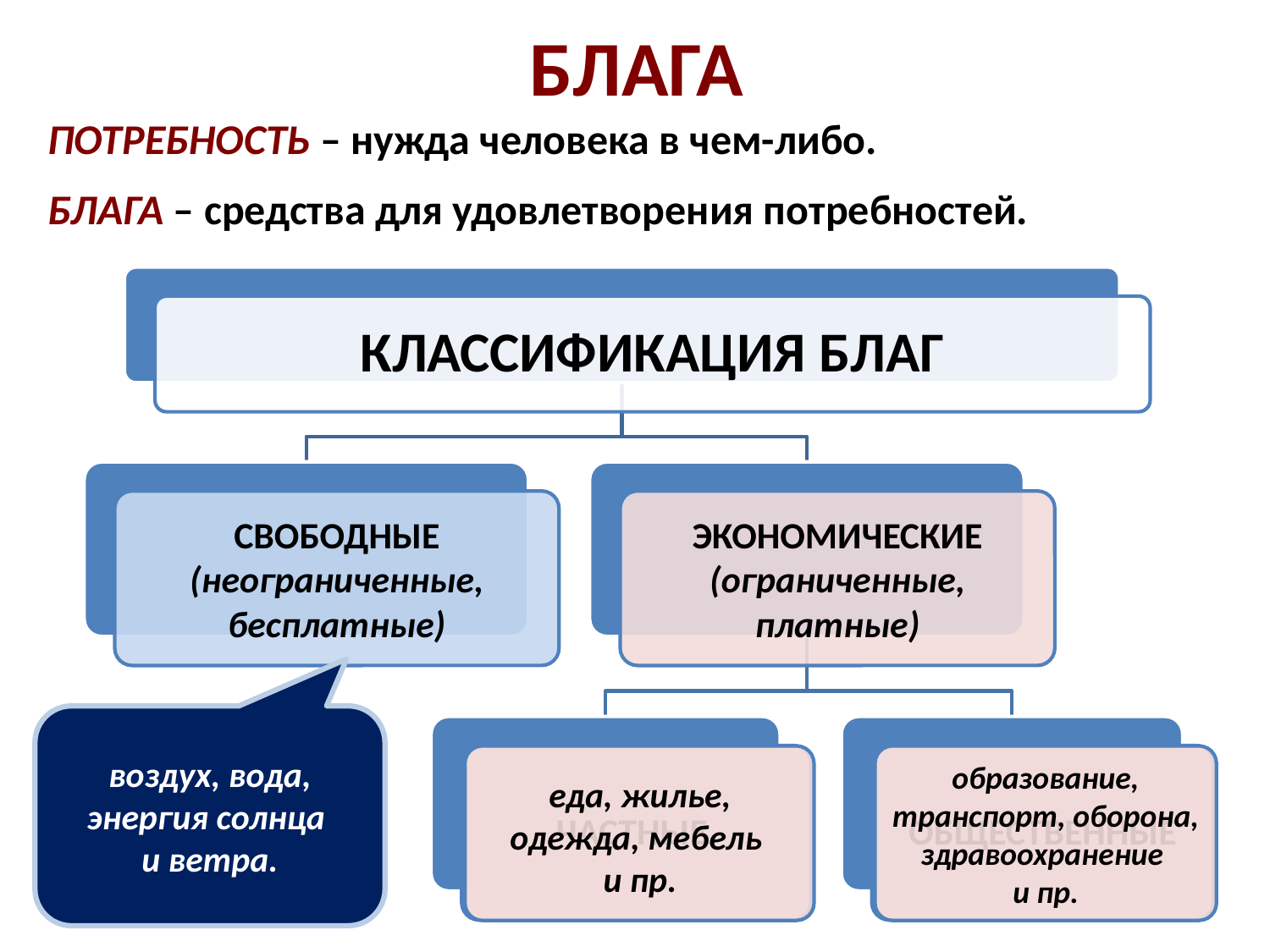

# БЛАГА
ПОТРЕБНОСТЬ – нужда человека в чем-либо.
БЛАГА – средства для удовлетворения потребностей.
КЛАССИФИКАЦИЯ БЛАГ
СВОБОДНЫЕ
(неограниченные, бесплатные)
ЭКОНОМИЧЕСКИЕ
(ограниченные, платные)
ЧАСТНЫЕ
ОБЩЕСТВЕННЫЕ
воздух, вода, энергия солнца
и ветра.

образование, транспорт, оборона, здравоохранение
и пр.
еда, жилье, одежда, мебель
и пр.